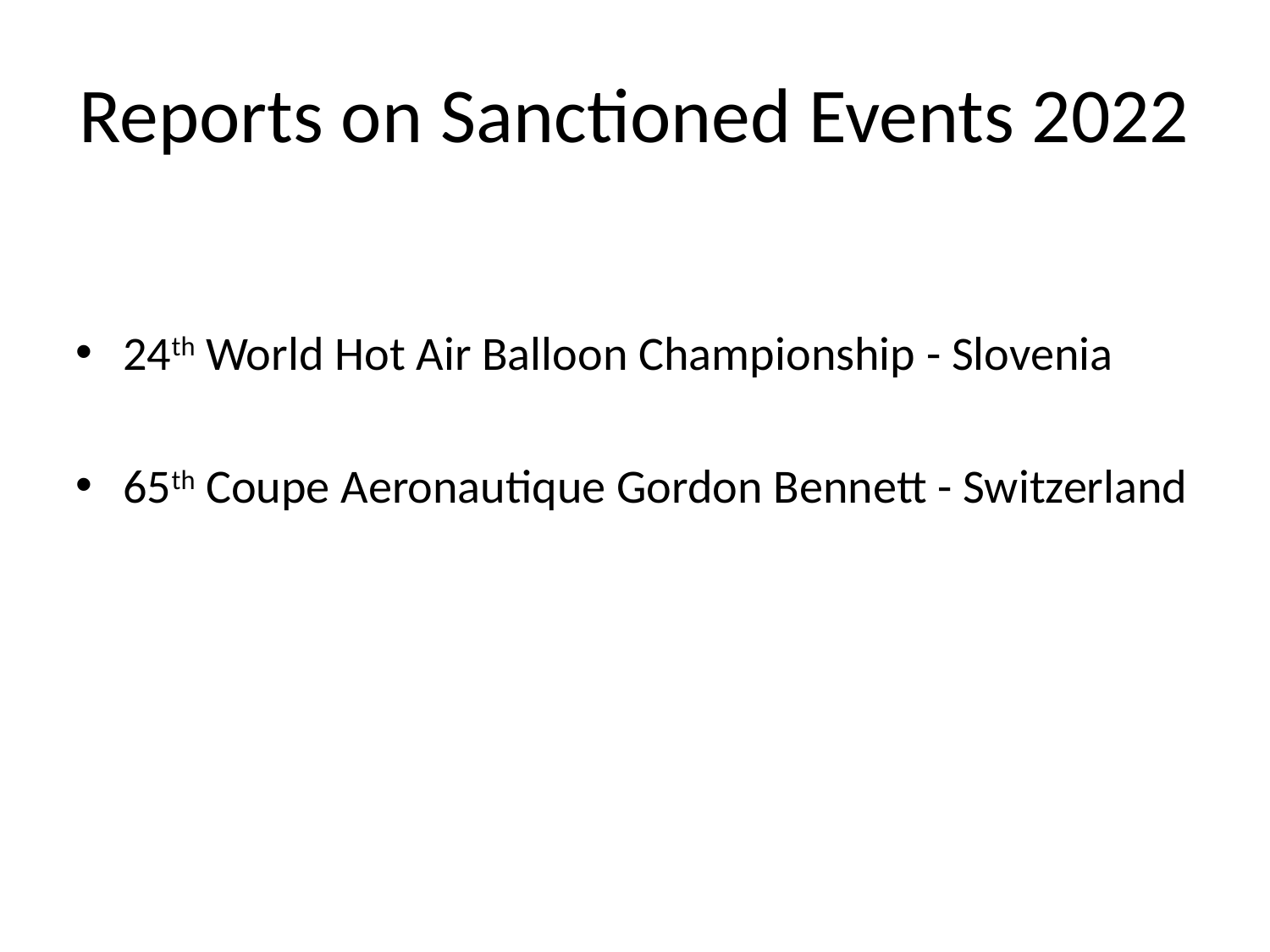

# Reports on Sanctioned Events 2022
24th World Hot Air Balloon Championship - Slovenia

65th Coupe Aeronautique Gordon Bennett - Switzerland